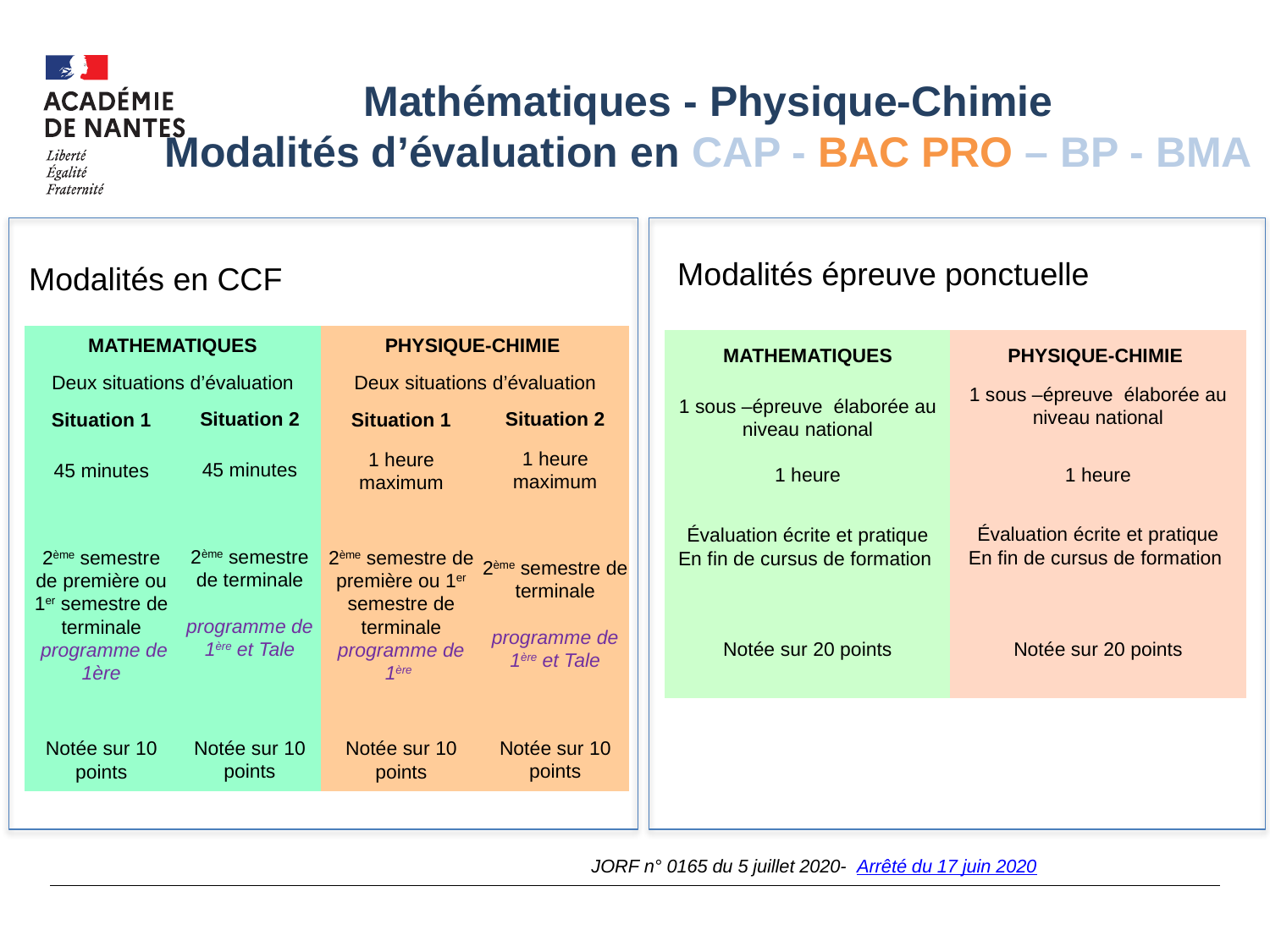

# Mathématiques - Physique-Chimie Modalités d’évaluation en CAP - BAC PRO – BP - BMA

Modalités épreuve ponctuelle
Modalités en CCF
| MATHEMATIQUES |  | PHYSIQUE-CHIMIE |  |
| --- | --- | --- | --- |
| Deux situations d’évaluation |  | Deux situations d’évaluation |  |
| Situation 1 | Situation 2 | Situation 1 | Situation 2 |
| 45 minutes | 45 minutes | 1 heure maximum | 1 heure maximum |
| 2ème semestre de première ou 1er semestre de terminale programme de 1ère | 2ème semestre de terminale programme de 1ère et Tale | 2ème semestre de première ou 1er semestre de terminale programme de 1ère | 2ème semestre de terminale programme de 1ère et Tale |
| Notée sur 10 points | Notée sur 10 points | Notée sur 10 points | Notée sur 10 points |
| MATHEMATIQUES | PHYSIQUE-CHIMIE |
| --- | --- |
| 1 sous –épreuve élaborée au niveau national | 1 sous –épreuve élaborée au niveau national |
| 1 heure | 1 heure |
| Évaluation écrite et pratique En fin de cursus de formation | Évaluation écrite et pratique En fin de cursus de formation |
| Notée sur 20 points | Notée sur 20 points |
JORF n° 0165 du 5 juillet 2020-  Arrêté du 17 juin 2020